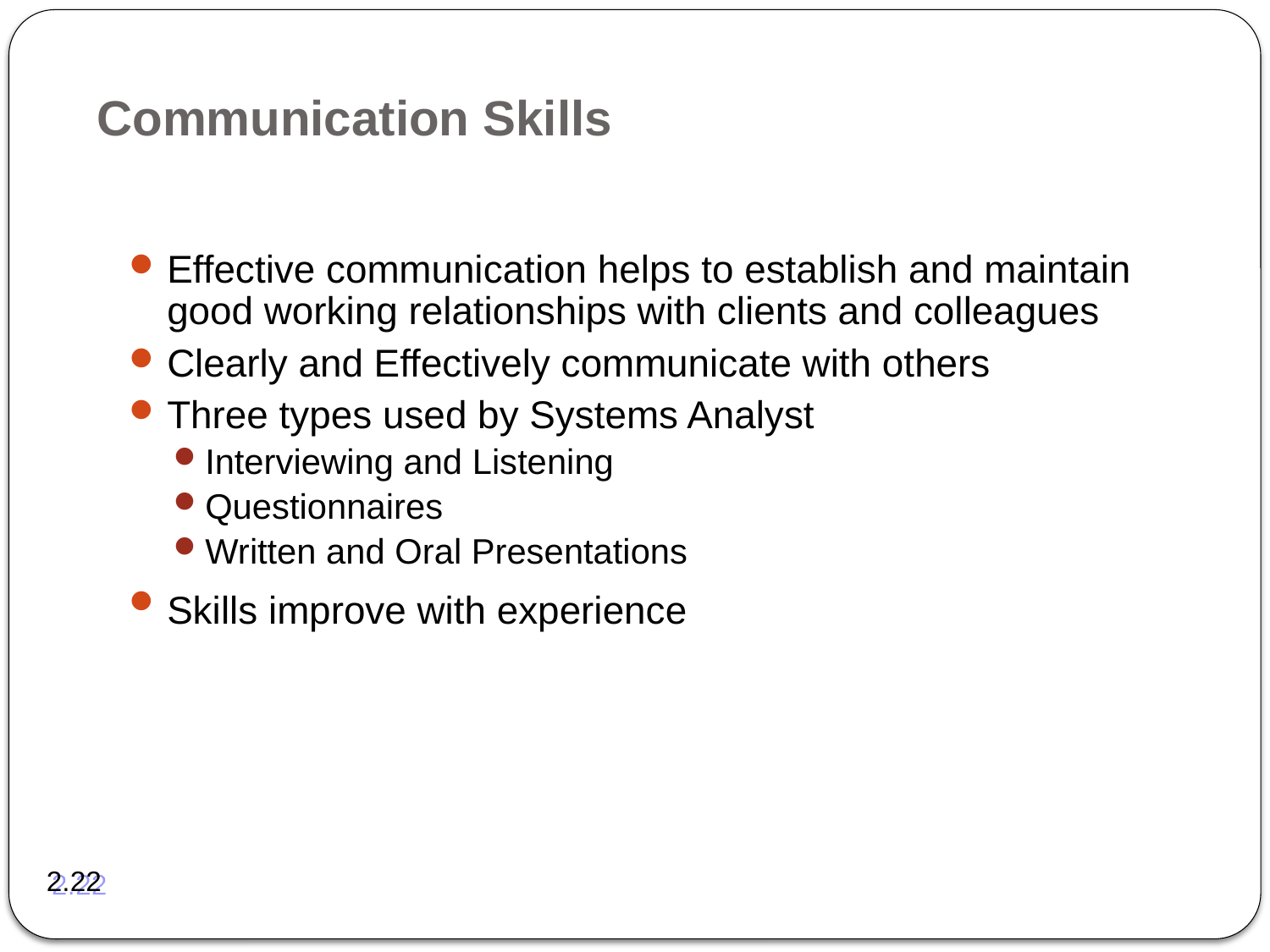

# Communication Skills
Effective communication helps to establish and maintain good working relationships with clients and colleagues
Clearly and Effectively communicate with others
Three types used by Systems Analyst
Interviewing and Listening
Questionnaires
Written and Oral Presentations
Skills improve with experience
2.22